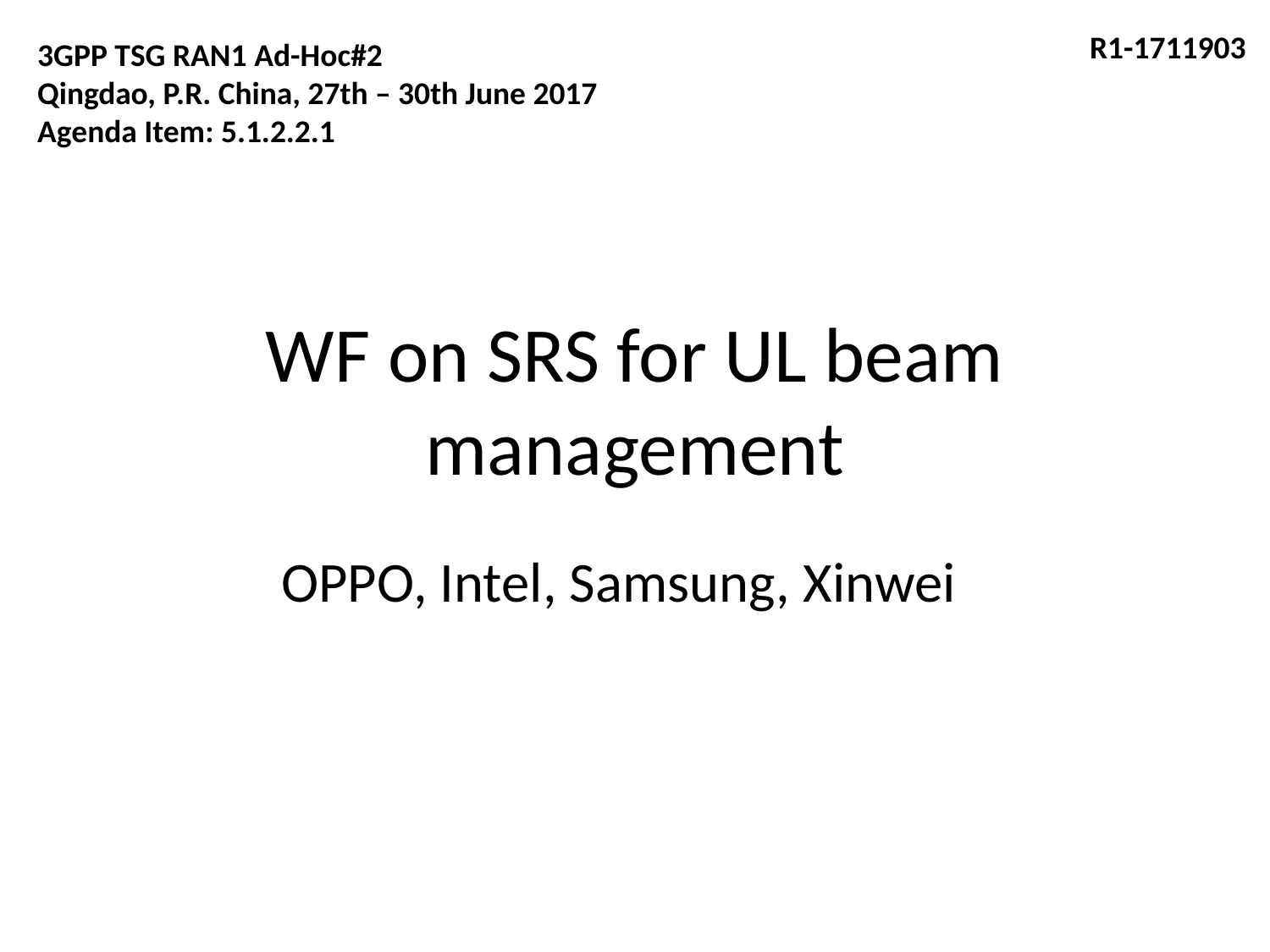

R1-1711903
3GPP TSG RAN1 Ad-Hoc#2
Qingdao, P.R. China, 27th – 30th June 2017
Agenda Item: 5.1.2.2.1
# WF on SRS for UL beam management
OPPO, Intel, Samsung, Xinwei